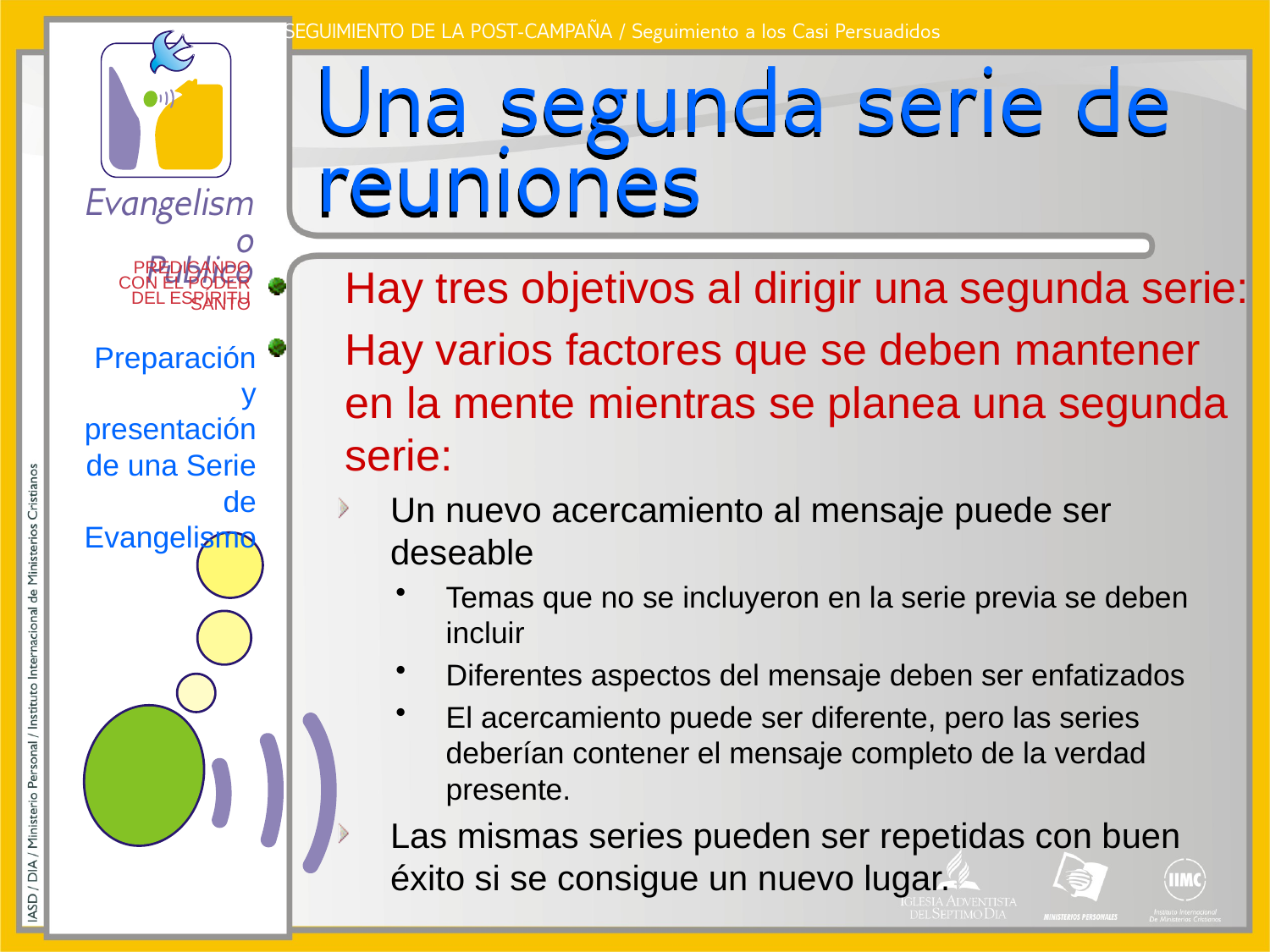

SEGUIMIENTO DE LA POST-CAMPAÑA / Seguimiento a los Casi Persuadidos
# Una segunda serie de reuniones
Hay tres objetivos al dirigir una segunda serie:
Hay varios factores que se deben mantener en la mente mientras se planea una segunda serie:
Un nuevo acercamiento al mensaje puede ser deseable
Temas que no se incluyeron en la serie previa se deben incluir
Diferentes aspectos del mensaje deben ser enfatizados
El acercamiento puede ser diferente, pero las series deberían contener el mensaje completo de la verdad presente.
Las mismas series pueden ser repetidas con buen éxito si se consigue un nuevo lugar.